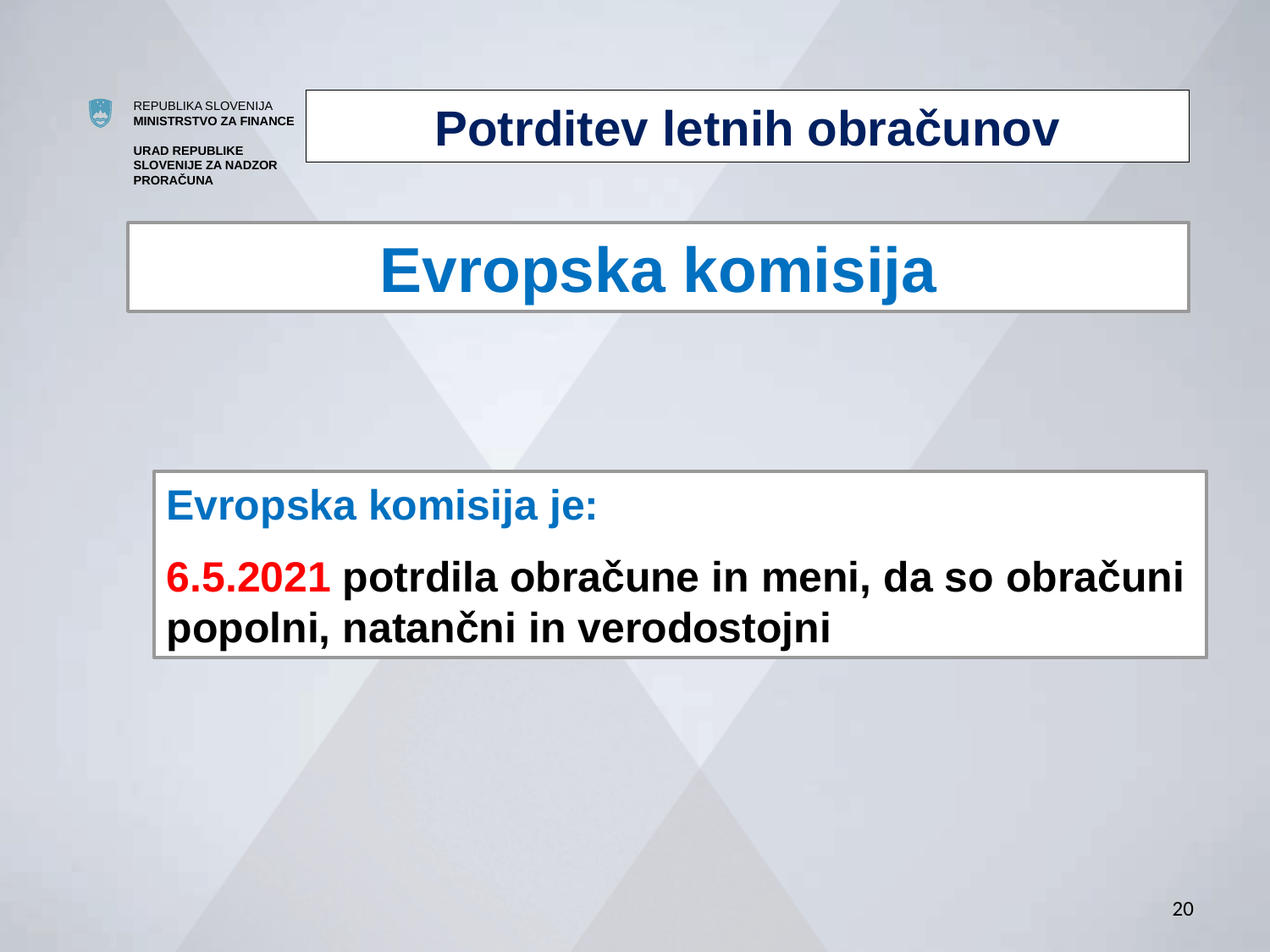

Potrditev letnih obračunov
Evropska komisija
Evropska komisija je:
6.5.2021 potrdila obračune in meni, da so obračuni popolni, natančni in verodostojni
20